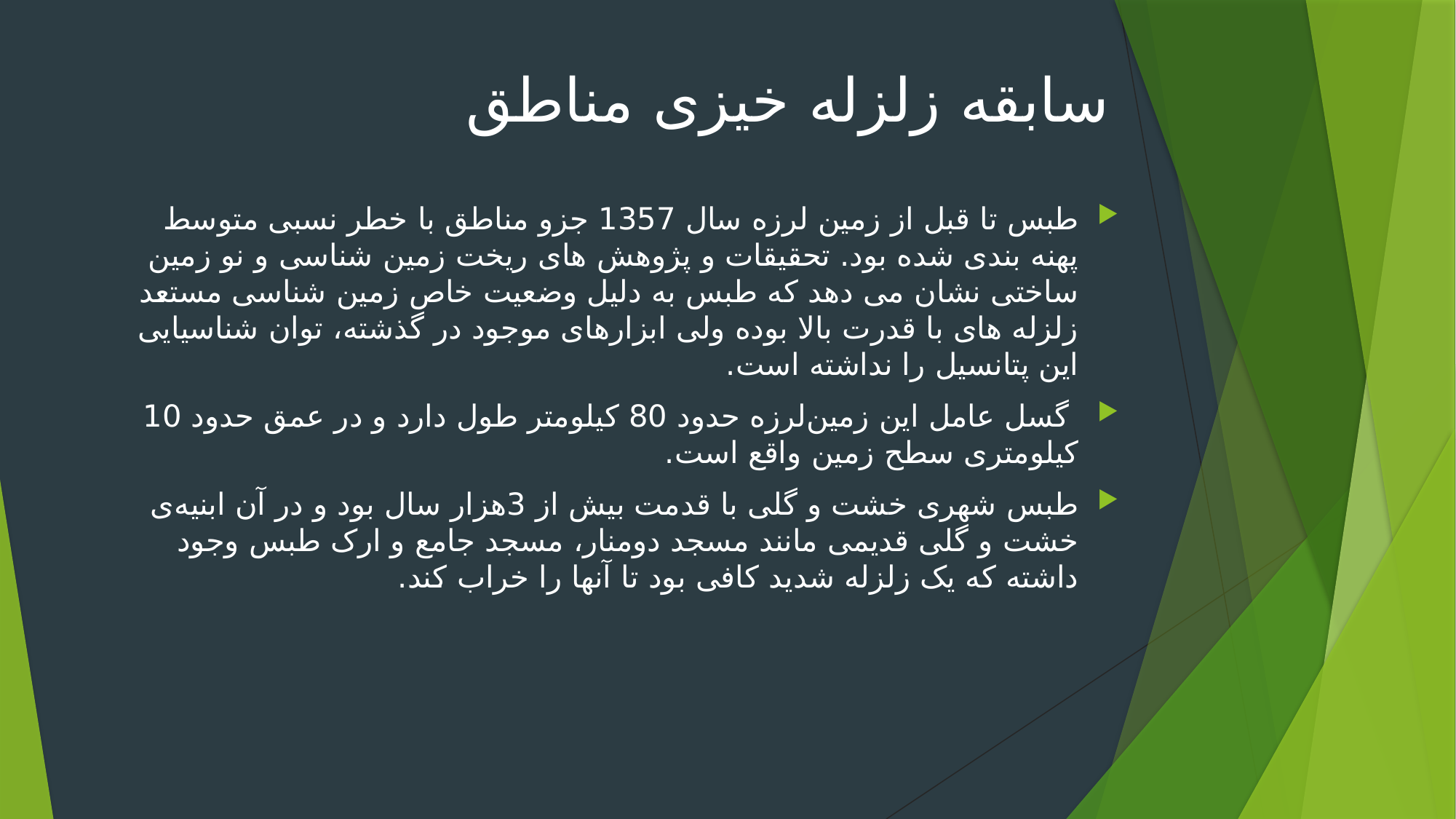

# سابقه زلزله خیزی مناطق
طبس تا قبل از زمین لرزه سال 1357 جزو مناطق با خطر نسبی متوسط پهنه بندی شده بود. تحقیقات و پژوهش های ریخت زمین شناسی و نو زمین ساختی نشان می دهد که طبس به دلیل وضعیت خاص زمین شناسی مستعد زلزله های با قدرت بالا بوده ولی ابزارهای موجود در گذشته، توان شناسیایی این پتانسیل را نداشته است.
 گسل عامل این زمین‌لرزه حدود 80 کیلومتر طول دارد و در عمق حدود 10 کیلومتری سطح زمین واقع است.
طبس شهری خشت و گلی با قدمت بیش از 3هزار سال بود و در آن ابنیه‌ی خشت و گلی قدیمی مانند مسجد دومنار، مسجد جامع و ارک طبس وجود داشته که یک زلزله شدید کافی بود تا آنها را خراب کند.